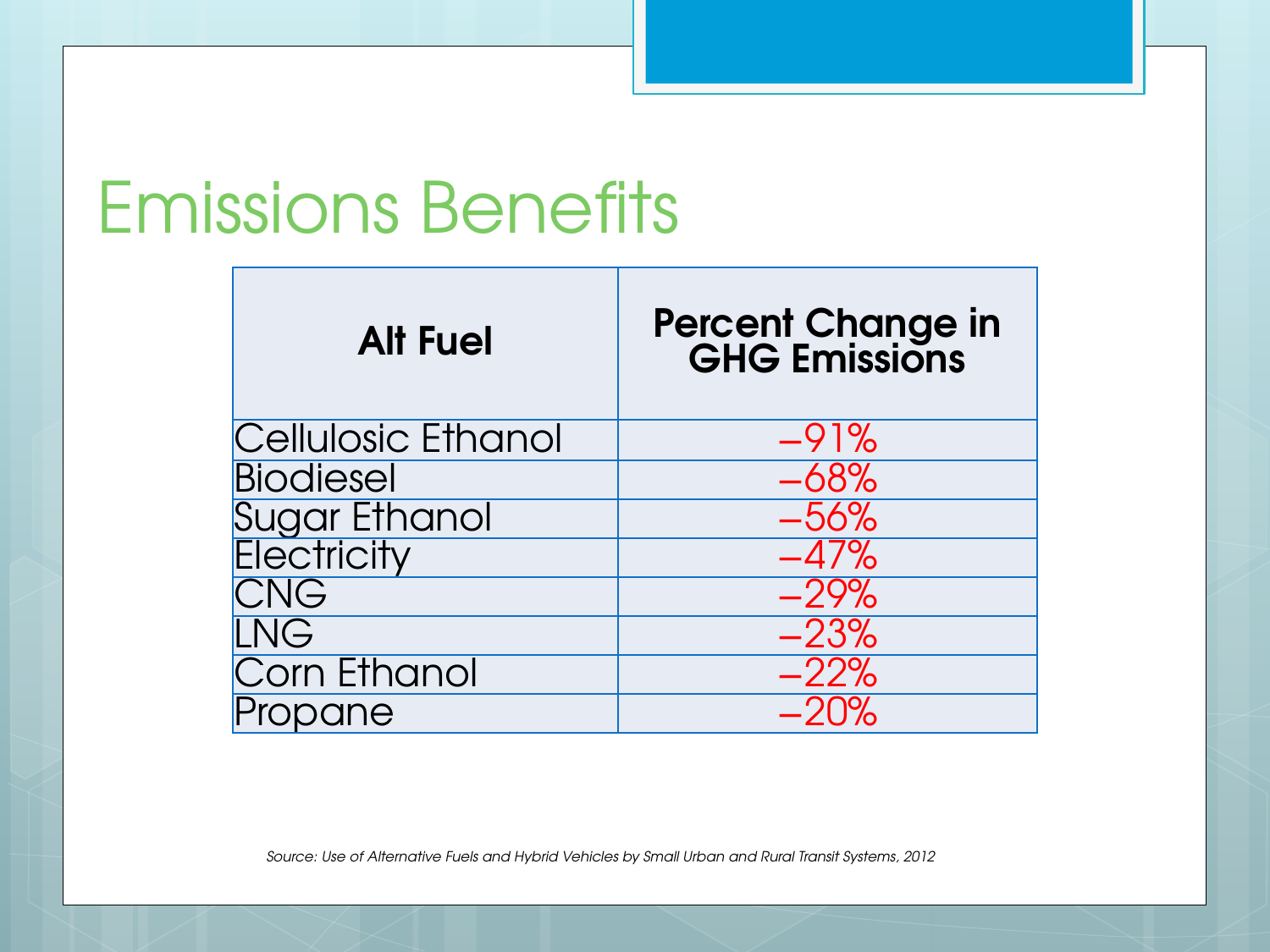

# Emissions Benefits
| Alt Fuel | Percent Change in GHG Emissions |
| --- | --- |
| Cellulosic Ethanol | −91% |
| Biodiesel | −68% |
| Sugar Ethanol | −56% |
| Electricity | −47% |
| CNG | −29% |
| LNG | −23% |
| Corn Ethanol | −22% |
| Propane | −20% |
Source: Use of Alternative Fuels and Hybrid Vehicles by Small Urban and Rural Transit Systems, 2012